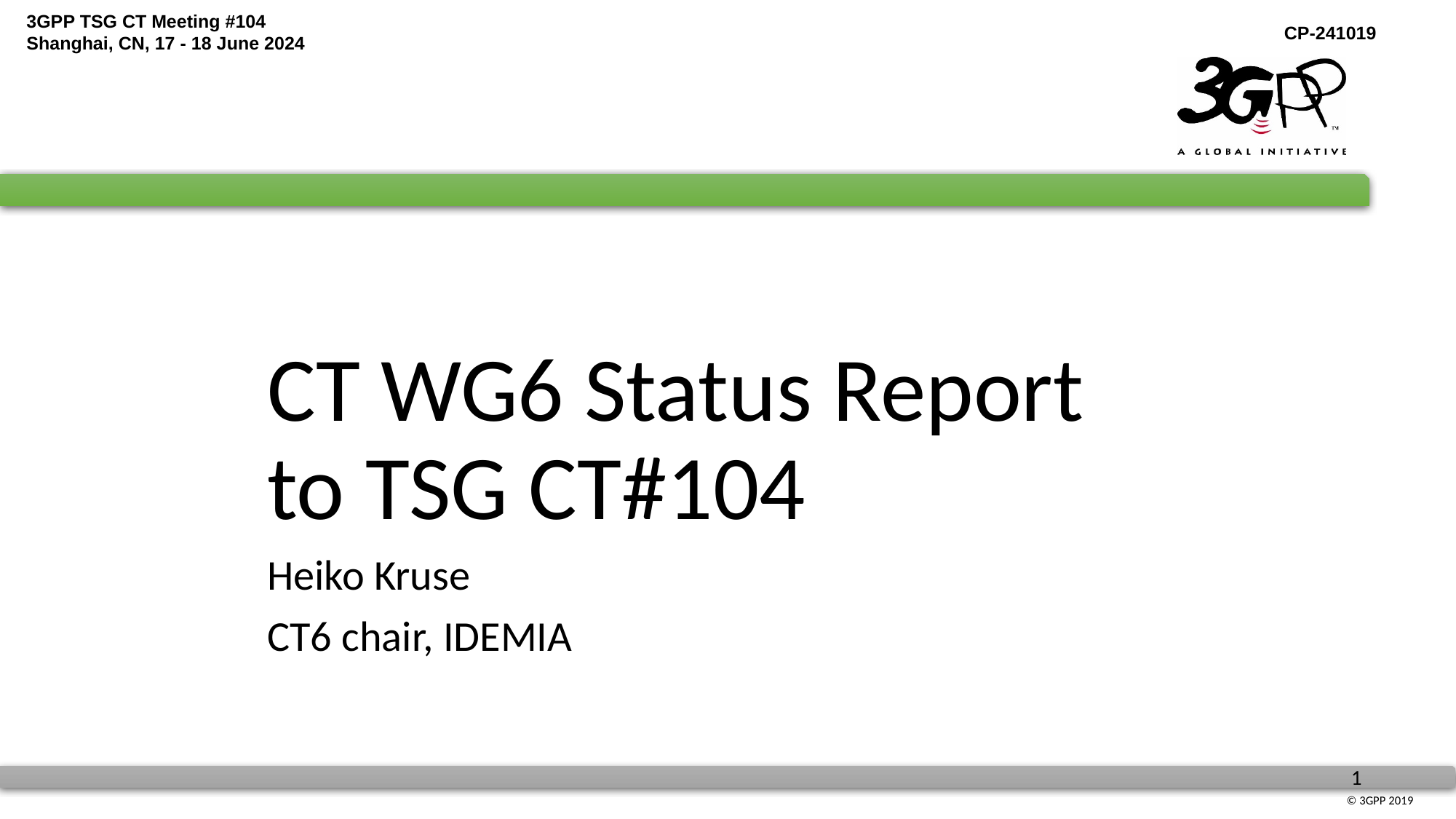

# CT WG6 Status Report to TSG CT#104
Heiko Kruse
CT6 chair, IDEMIA